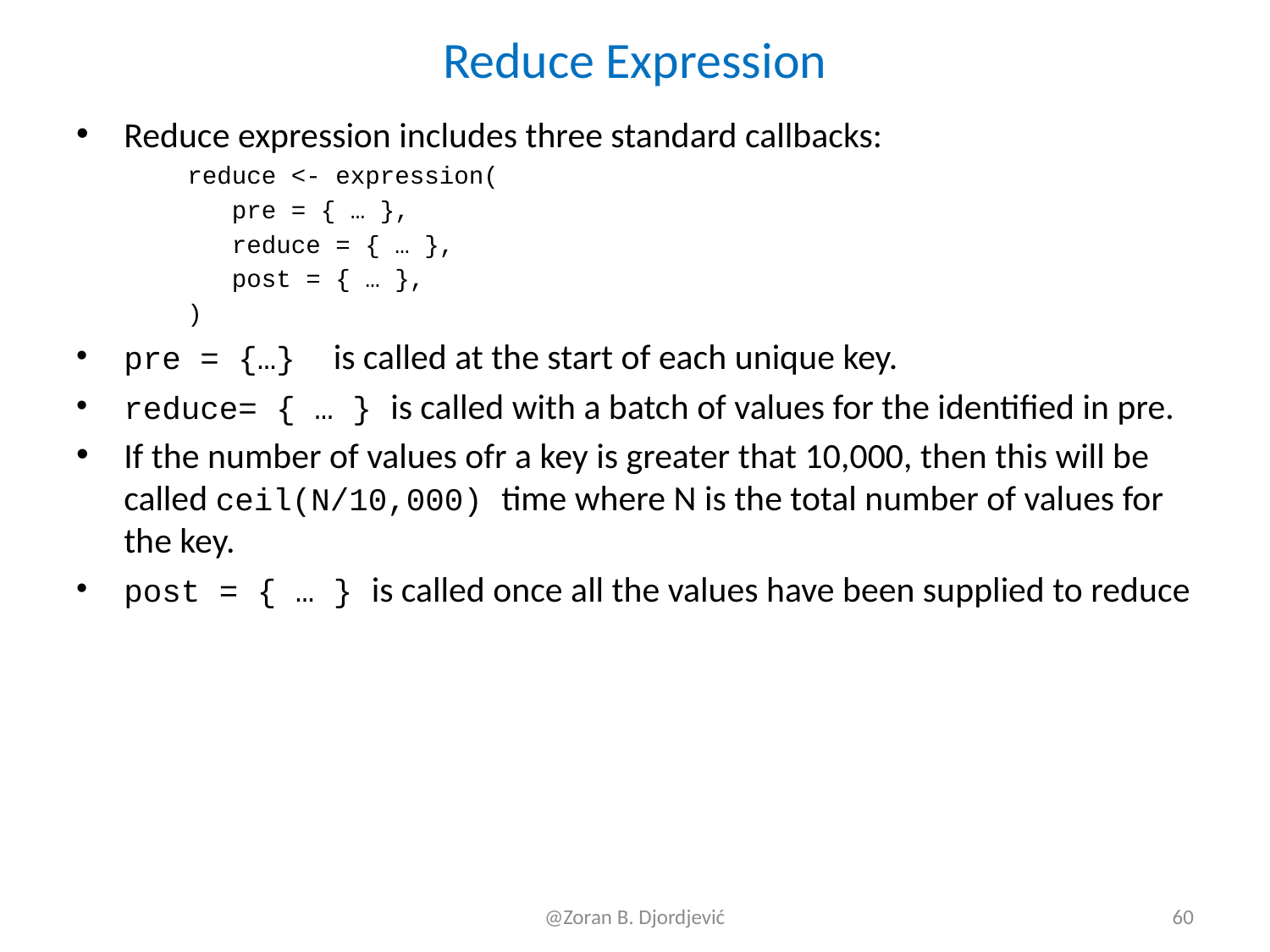

# Reduce Expression
Reduce expression includes three standard callbacks:
reduce <- expression(
   pre = { … },
   reduce = { … },
   post = { … },
)
pre = {…}  is called at the start of each unique key.
reduce= { … } is called with a batch of values for the identified in pre.
If the number of values ofr a key is greater that 10,000, then this will be called ceil(N/10,000) time where N is the total number of values for the key.
post = { … } is called once all the values have been supplied to reduce
@Zoran B. Djordjević
60